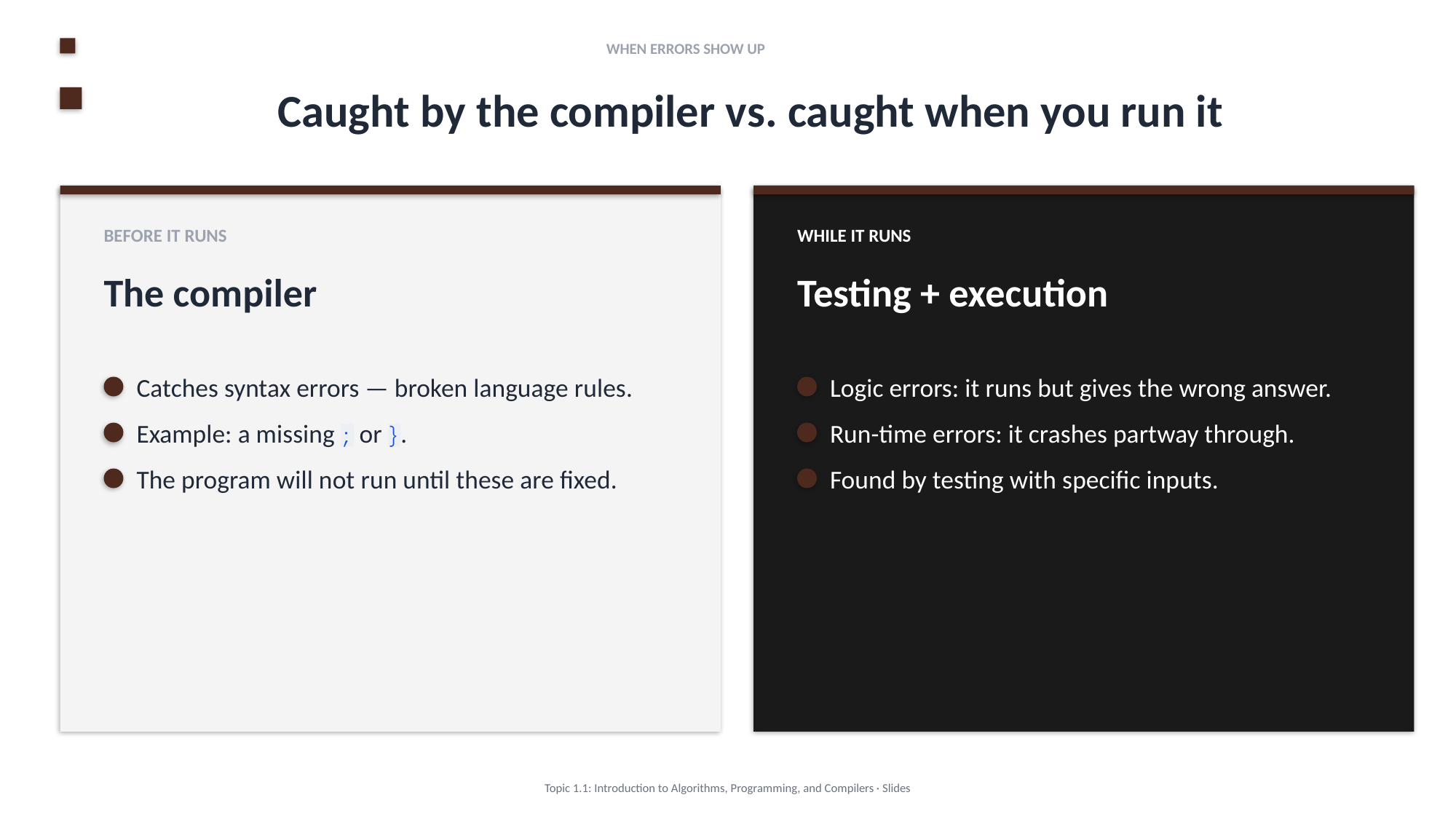

WHEN ERRORS SHOW UP

Caught by the compiler vs. caught when you run it

BEFORE IT RUNS
WHILE IT RUNS
The compiler
Testing + execution
Catches syntax errors — broken language rules.
Logic errors: it runs but gives the wrong answer.

Example: a missing ; or }.
Run-time errors: it crashes partway through.

The program will not run until these are fixed.
Found by testing with specific inputs.

Topic 1.1: Introduction to Algorithms, Programming, and Compilers · Slides